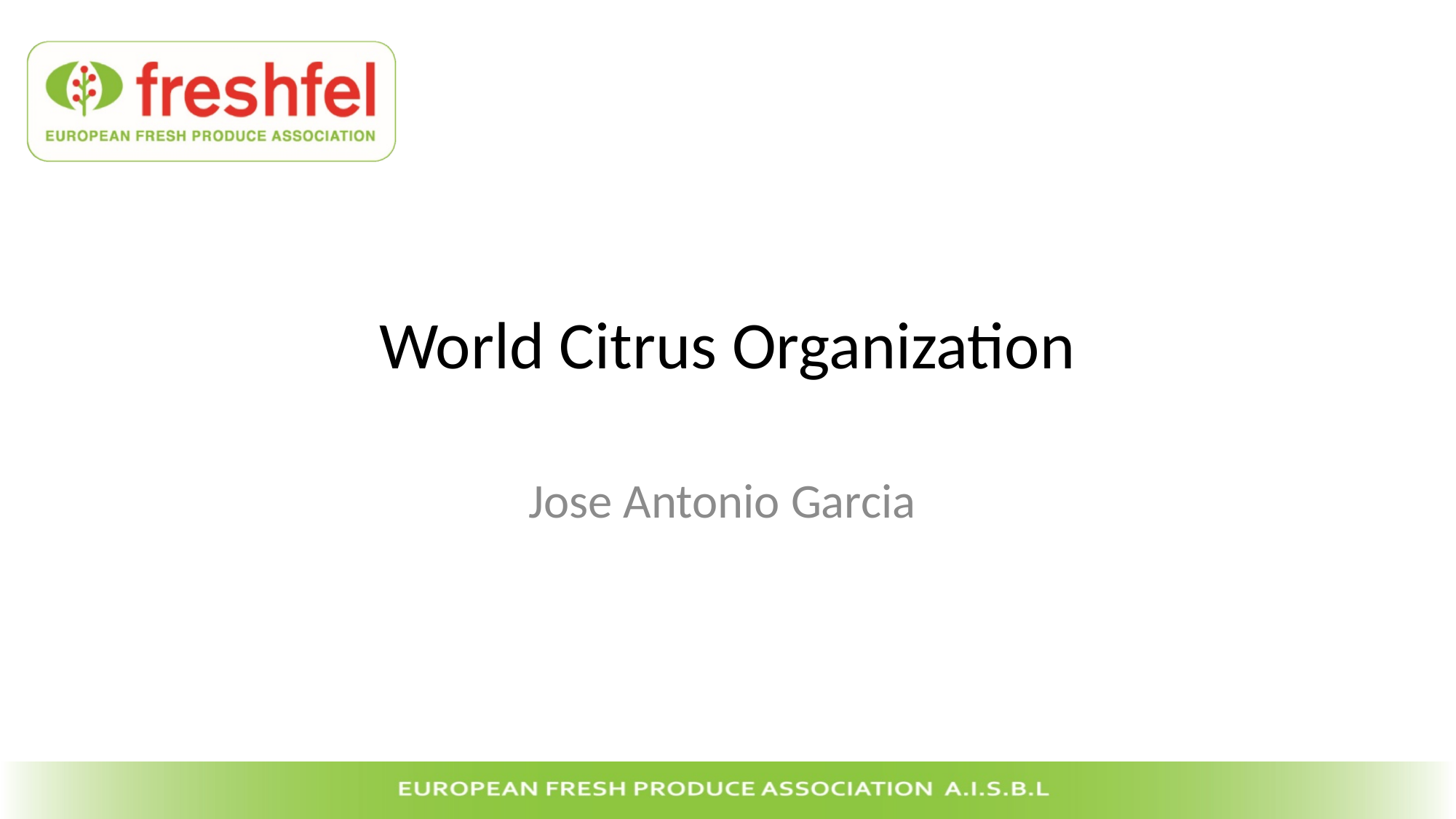

# World Citrus Organization
Jose Antonio Garcia